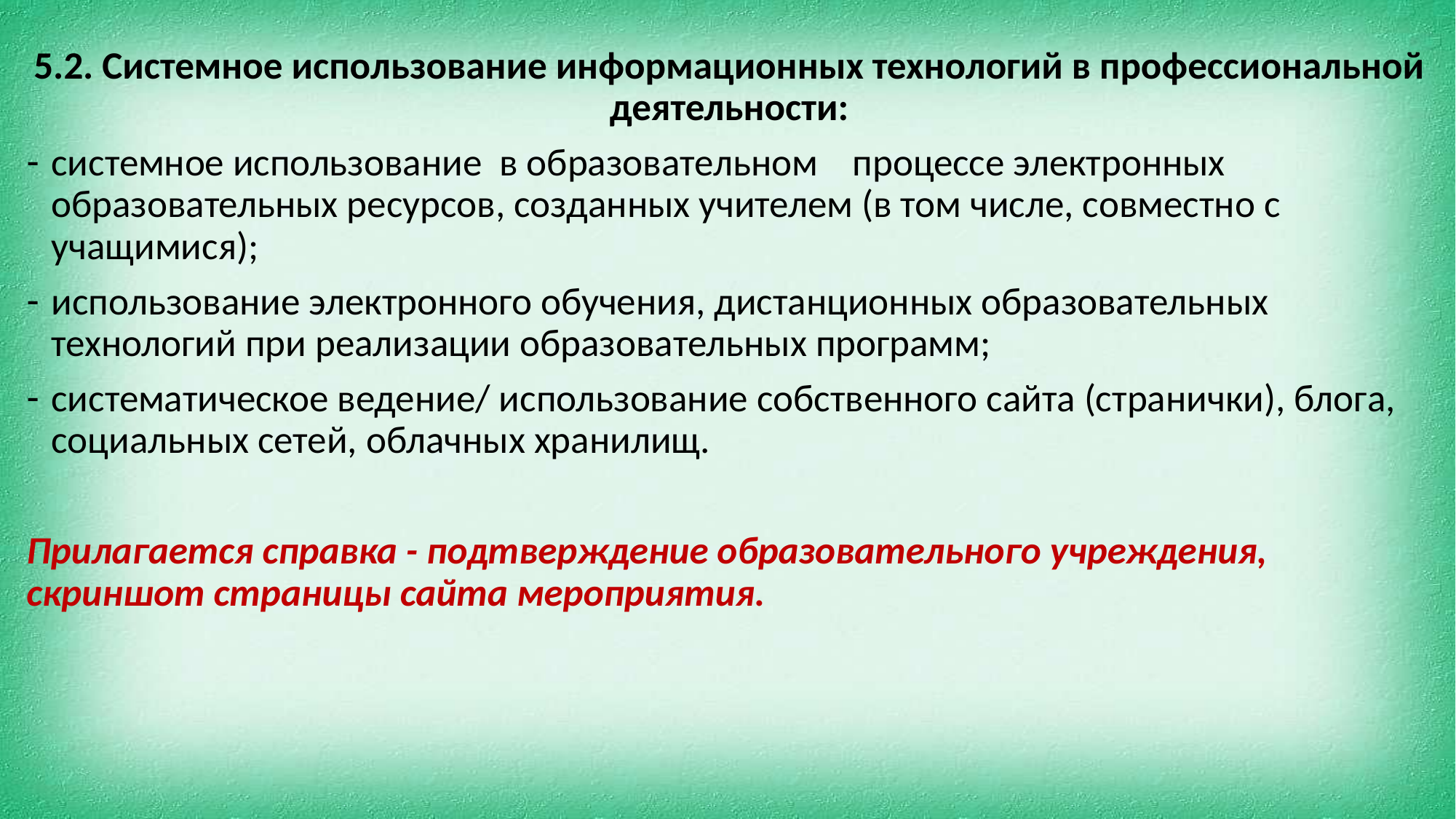

5.2. Системное использование информационных технологий в профессиональной деятельности:
системное использование  в образовательном    процессе электронных образовательных ресурсов, созданных учителем (в том числе, совместно с учащимися);
использование электронного обучения, дистанционных образовательных технологий при реализации образовательных программ;
систематическое ведение/ использование собственного сайта (странички), блога, социальных сетей, облачных хранилищ.

Прилагается справка - подтверждение образовательного учреждения, скриншот страницы сайта мероприятия.